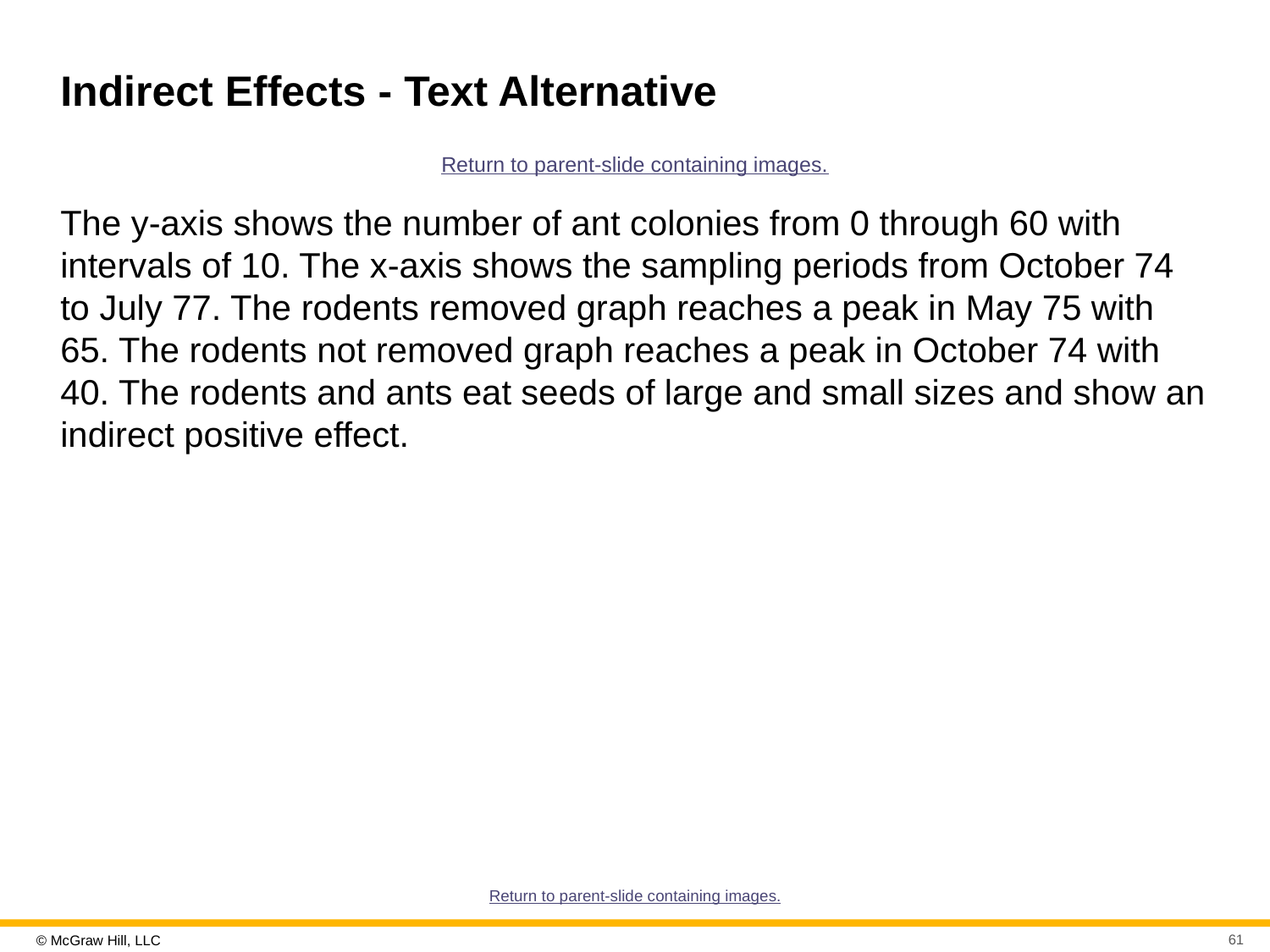

# Indirect Effects - Text Alternative
Return to parent-slide containing images.
The y-axis shows the number of ant colonies from 0 through 60 with intervals of 10. The x-axis shows the sampling periods from October 74 to July 77. The rodents removed graph reaches a peak in May 75 with 65. The rodents not removed graph reaches a peak in October 74 with 40. The rodents and ants eat seeds of large and small sizes and show an indirect positive effect.
Return to parent-slide containing images.
61